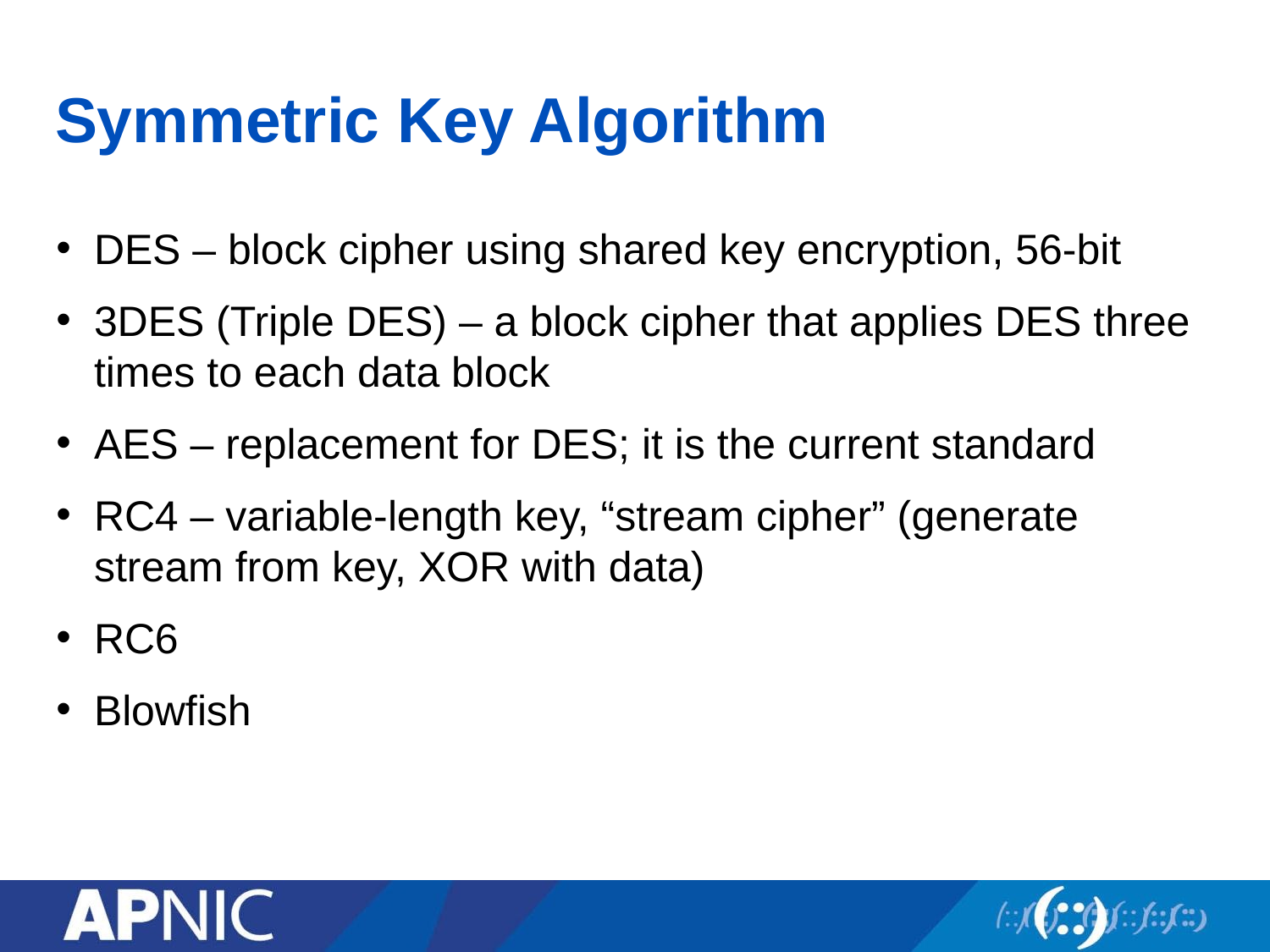

# Symmetric Key Algorithm
DES – block cipher using shared key encryption, 56-bit
3DES (Triple DES) – a block cipher that applies DES three times to each data block
AES – replacement for DES; it is the current standard
RC4 – variable-length key, “stream cipher” (generate stream from key, XOR with data)
RC6
Blowfish